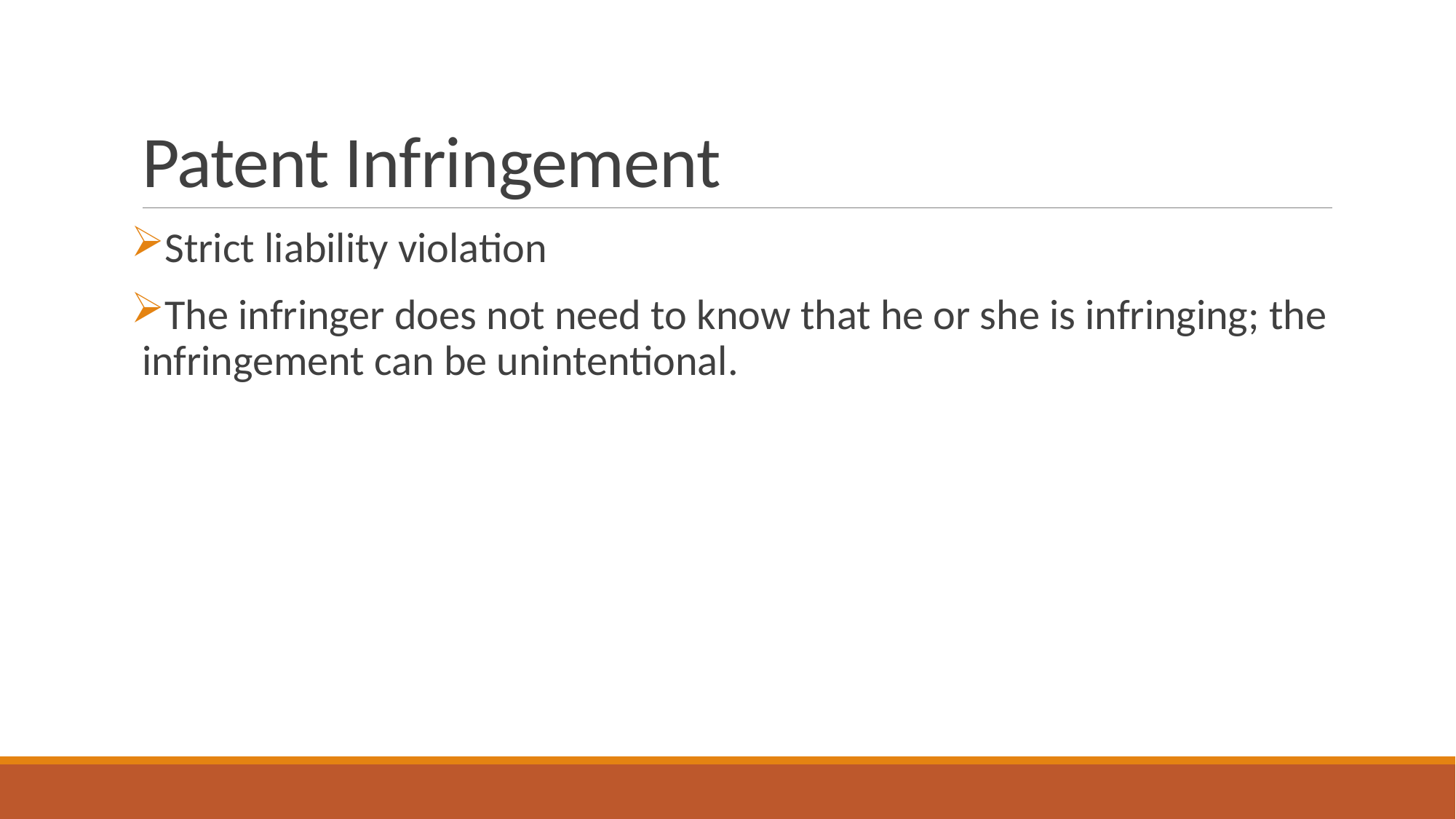

# Patent Infringement
Strict liability violation
The infringer does not need to know that he or she is infringing; the infringement can be unintentional.